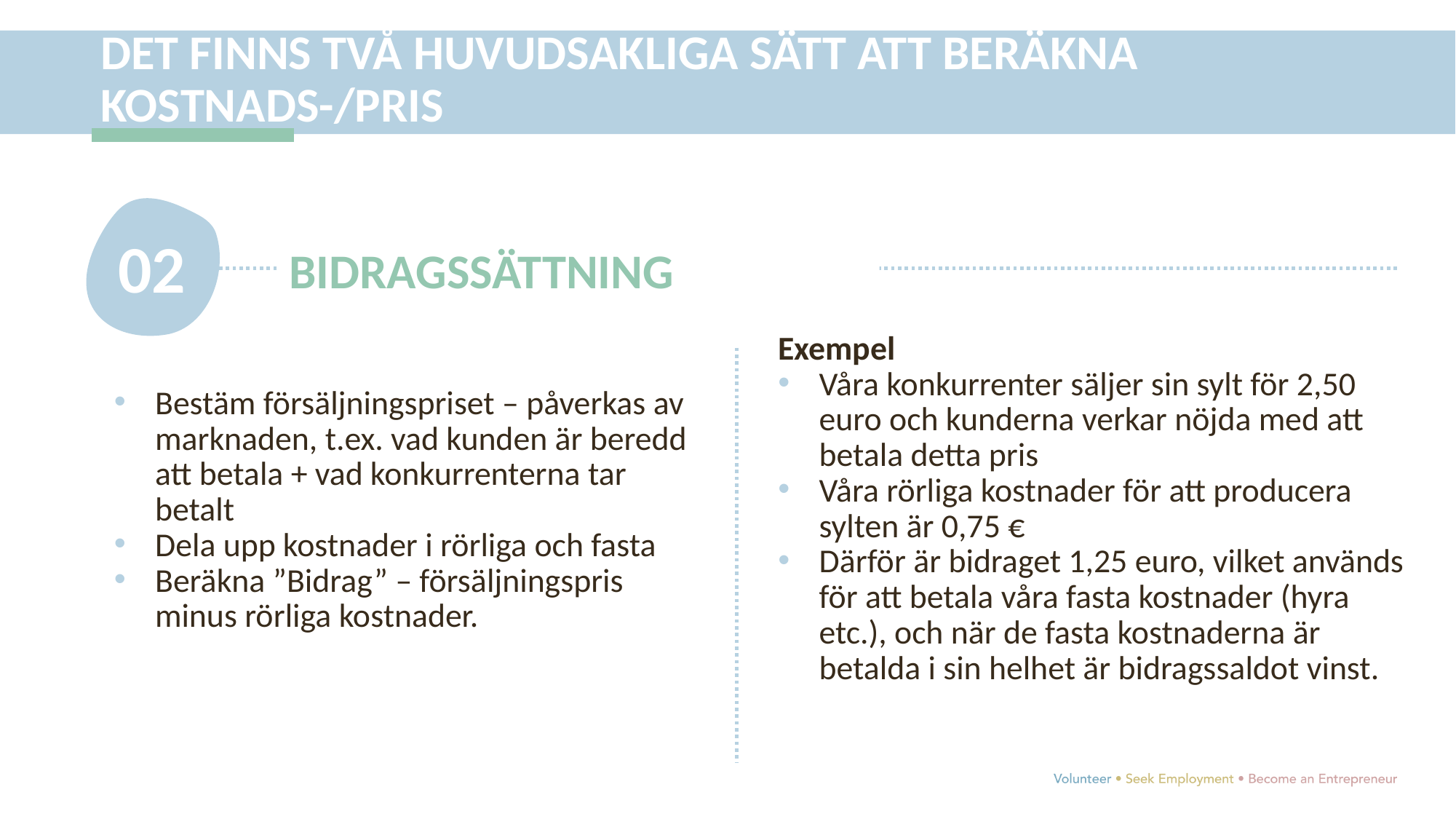

DET FINNS TVÅ HUVUDSAKLIGA SÄTT ATT BERÄKNA KOSTNADS-/PRIS

02
BIDRAGSSÄTTNING

Exempel
Våra konkurrenter säljer sin sylt för 2,50 euro och kunderna verkar nöjda med att betala detta pris
Våra rörliga kostnader för att producera sylten är 0,75 €
Därför är bidraget 1,25 euro, vilket används för att betala våra fasta kostnader (hyra etc.), och när de fasta kostnaderna är betalda i sin helhet är bidragssaldot vinst.

Bestäm försäljningspriset – påverkas av marknaden, t.ex. vad kunden är beredd att betala + vad konkurrenterna tar betalt
Dela upp kostnader i rörliga och fasta
Beräkna ”Bidrag” – försäljningspris minus rörliga kostnader.